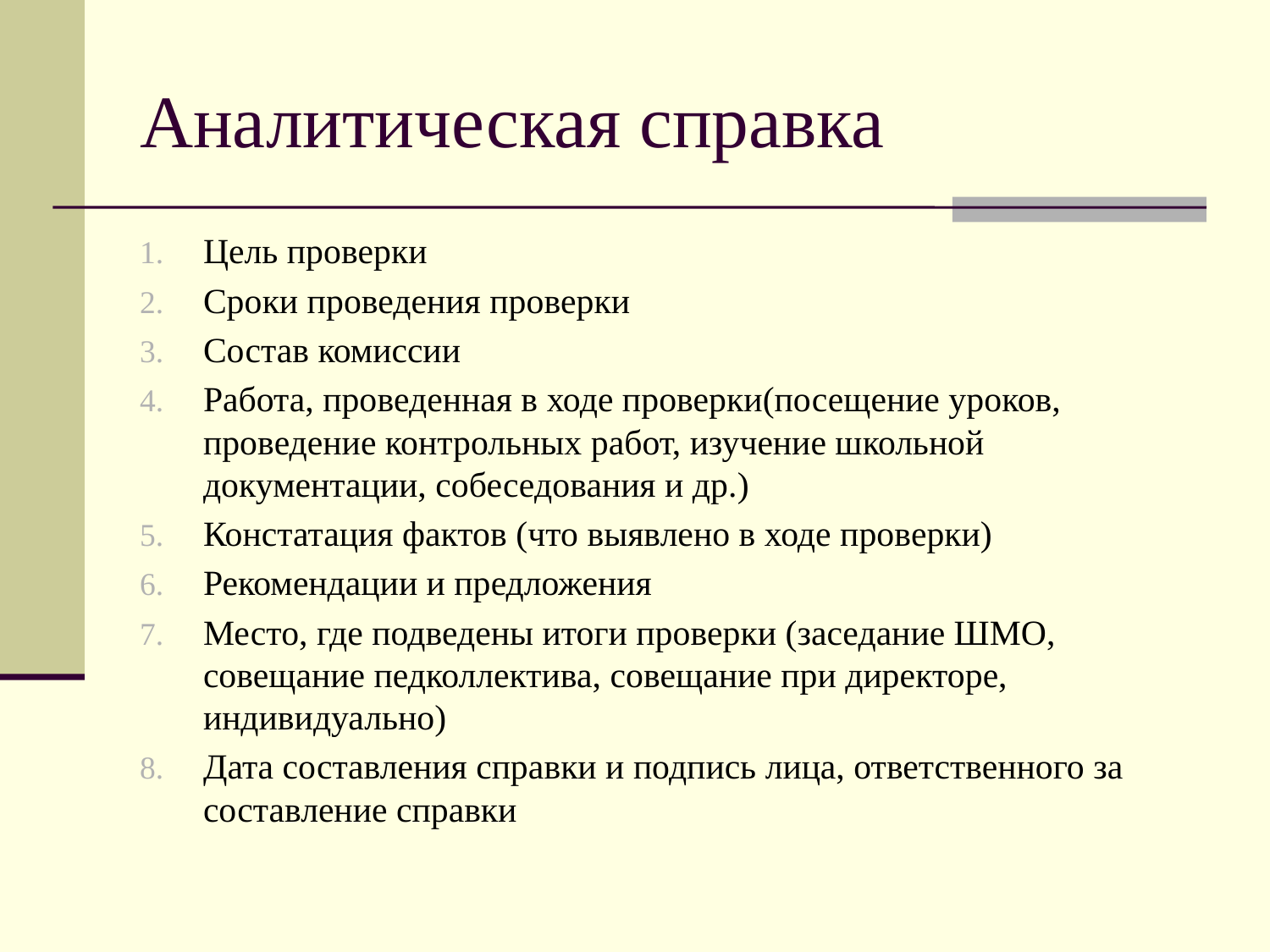

# Аналитическая справка
Цель проверки
Сроки проведения проверки
Состав комиссии
Работа, проведенная в ходе проверки(посещение уроков, проведение контрольных работ, изучение школьной документации, собеседования и др.)
Констатация фактов (что выявлено в ходе проверки)
Рекомендации и предложения
Место, где подведены итоги проверки (заседание ШМО, совещание педколлектива, совещание при директоре, индивидуально)
Дата составления справки и подпись лица, ответственного за составление справки